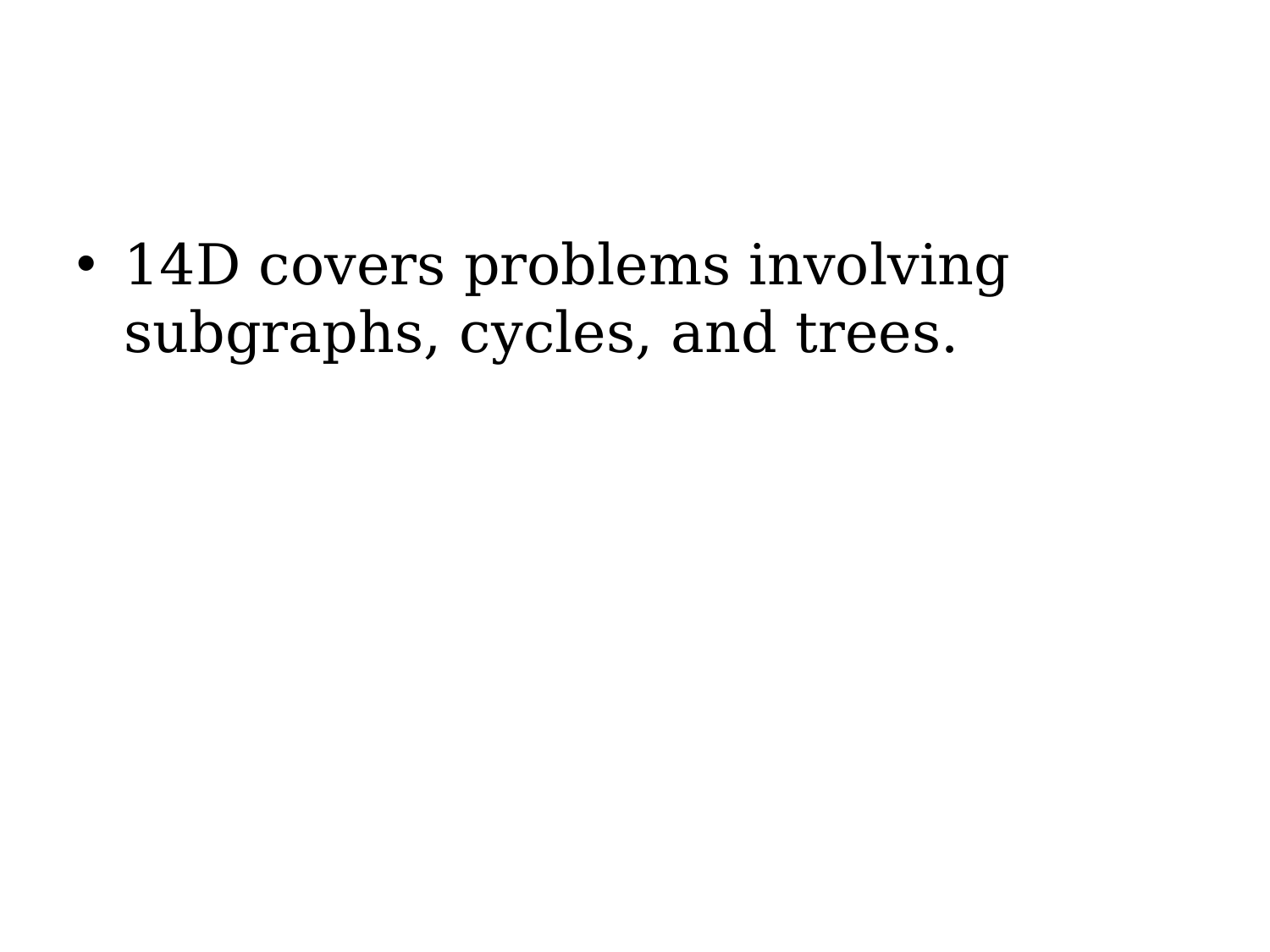

#
14D covers problems involving subgraphs, cycles, and trees.